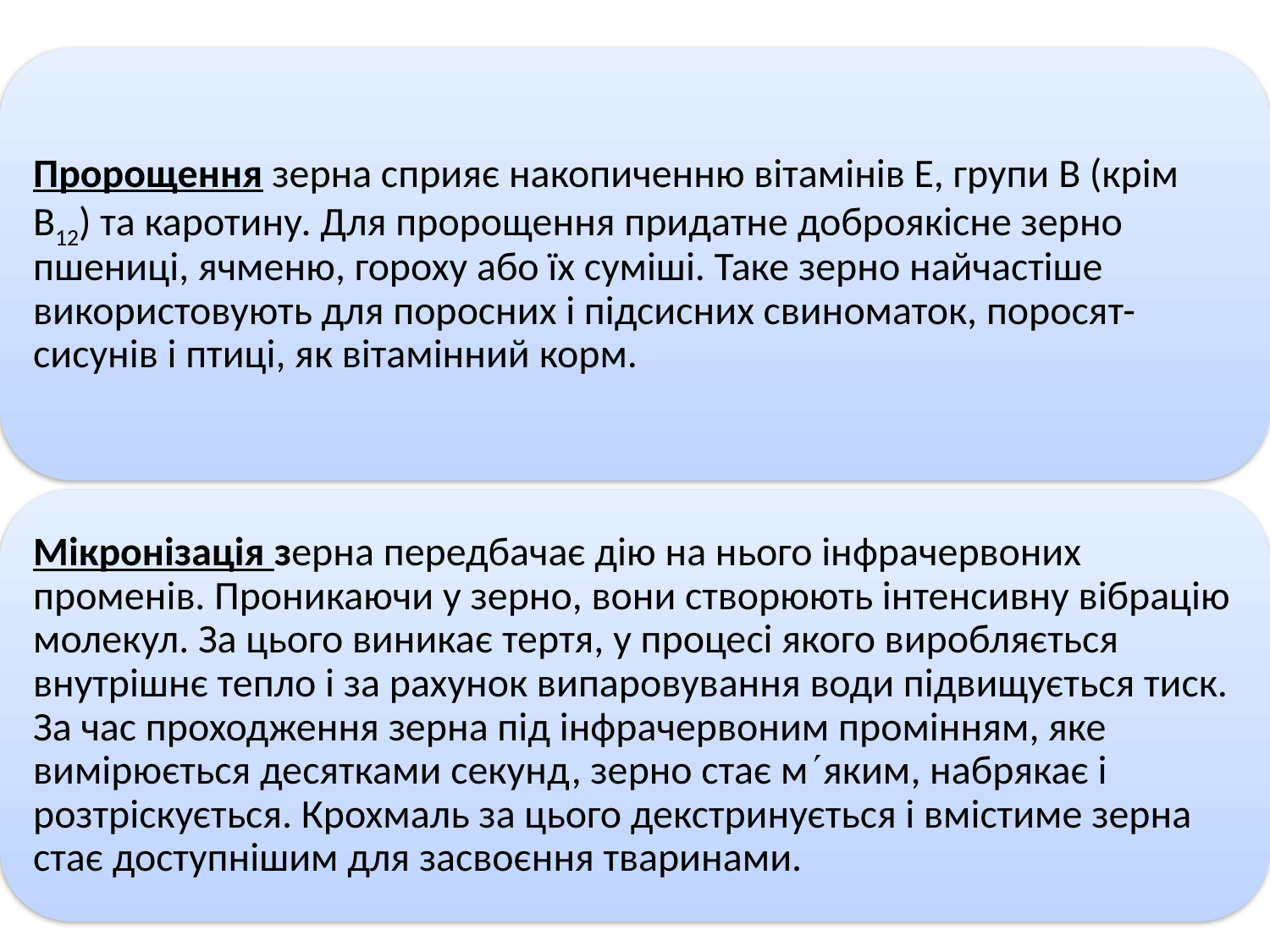

Пророщення зерна сприяє накопиченню вітамінів Е, групи В (крім В12) та каротину. Для пророщення придатне доброякісне зерно пшениці, ячменю, гороху або їх суміші. Таке зерно найчастіше використовують для поросних і підсисних свиноматок, поросят-сисунів і птиці, як вітамінний корм.
Мікронізація зерна передбачає дію на нього інфрачервоних променів. Проникаючи у зерно, вони створюють інтенсивну вібрацію молекул. За цього виникає тертя, у процесі якого виробляється внутрішнє тепло і за рахунок випаровування води підвищується тиск. За час проходження зерна під інфрачервоним промінням, яке вимірюється десятками секунд, зерно стає м′яким, набрякає і розтріскується. Крохмаль за цього декстринується і вмістиме зерна стає доступнішим для засвоєння тваринами.